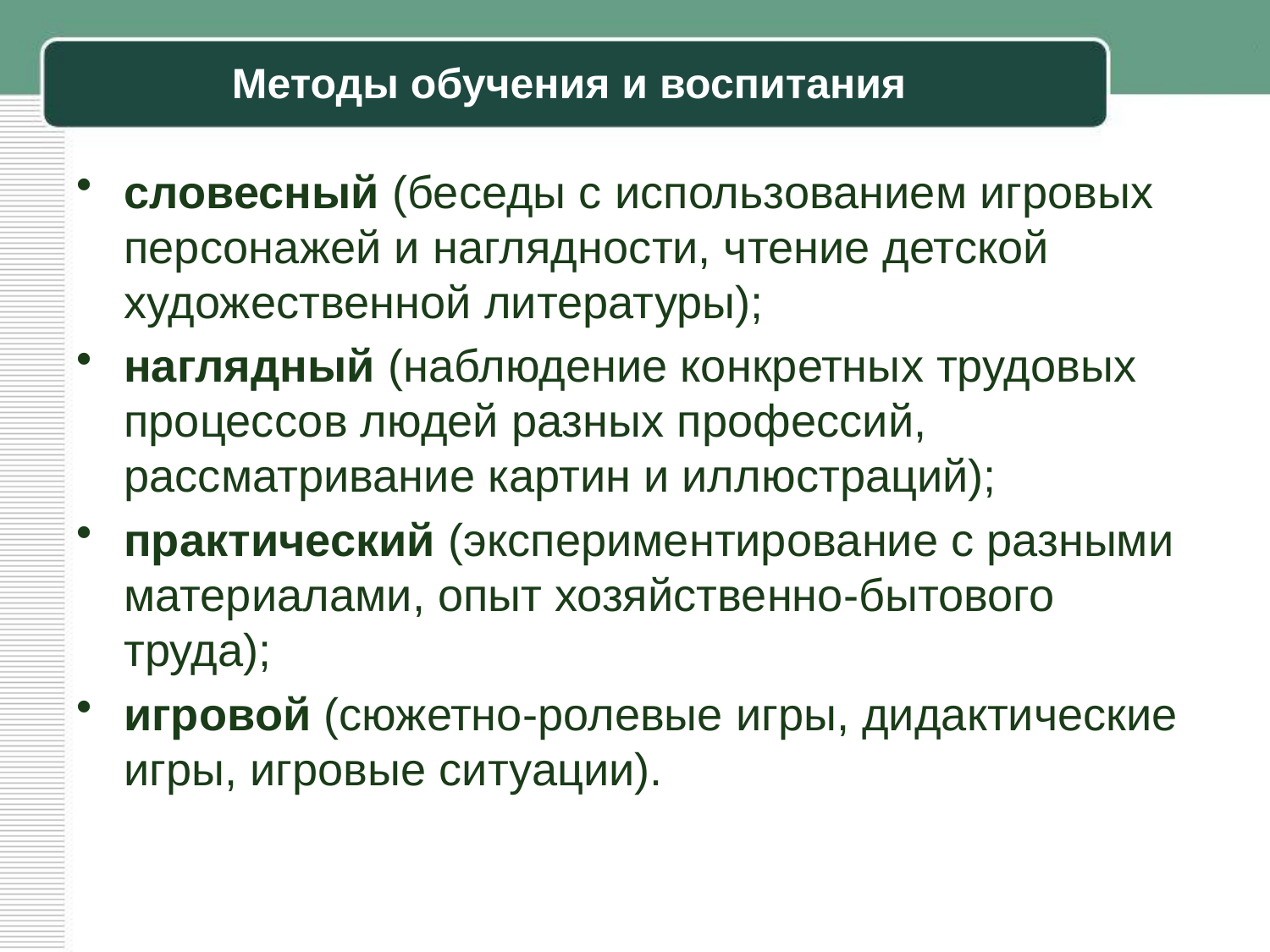

# Методы обучения и воспитания
словесный (беседы с использованием игровых персонажей и наглядности, чтение детской художественной литературы);
наглядный (наблюдение конкретных трудовых процессов людей разных профессий, рассматривание картин и иллюстраций);
практический (экспериментирование с разными материалами, опыт хозяйственно-бытового труда);
игровой (сюжетно-ролевые игры, дидактические игры, игровые ситуации).